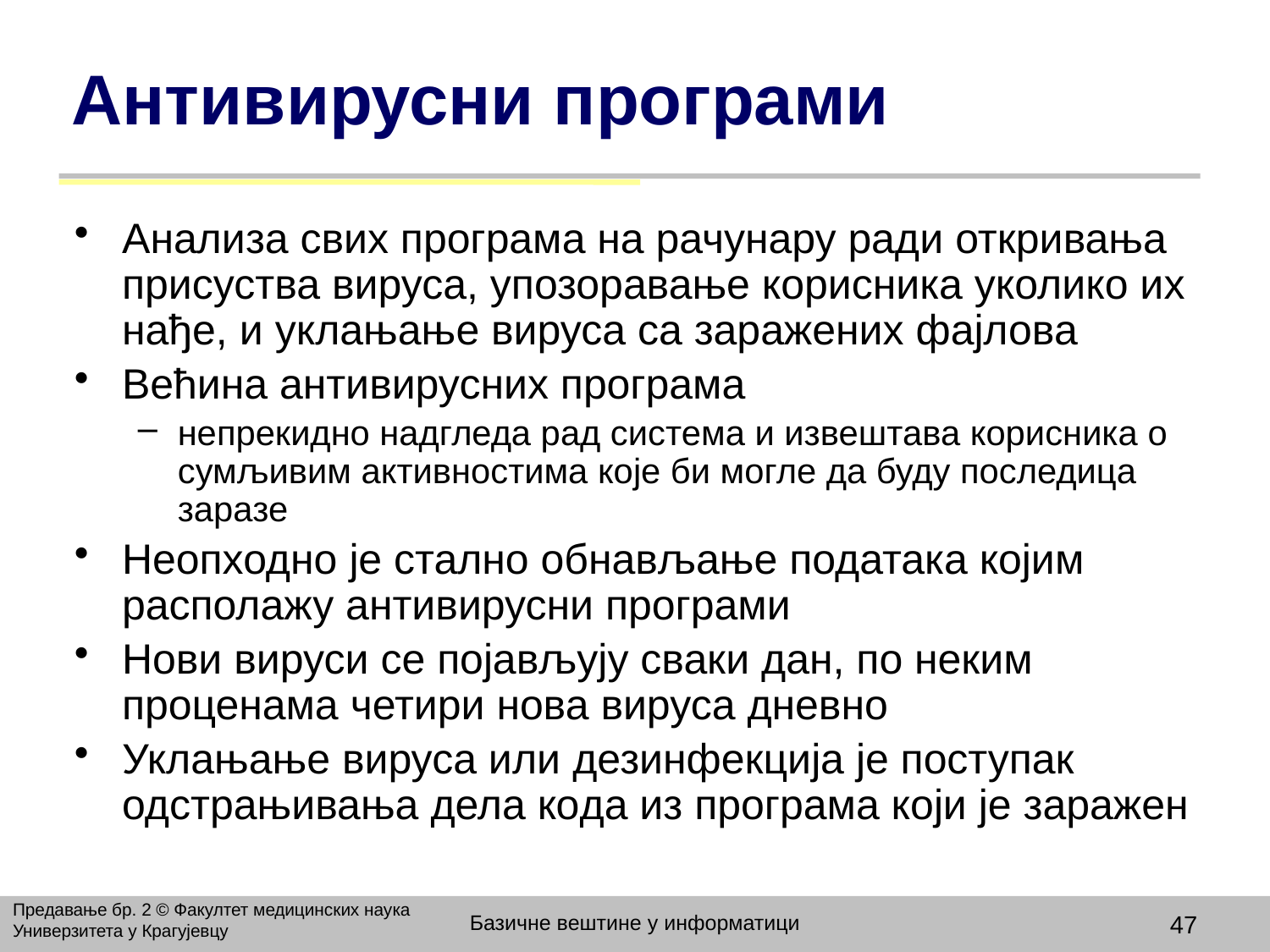

# Антивирусни програми
Анализа свих програма на рачунару ради откривања присуства вируса, упозоравање корисника уколико их нађе, и уклањање вируса са заражених фајлова
Већина антивирусних програма
непрекидно надгледа рад система и извештава корисника о сумљивим активностима које би могле да буду последица заразе
Неопходно је стално обнављање података којим располажу антивирусни програми
Нови вируси се појављују сваки дан, по неким проценама четири нова вируса дневно
Уклањање вируса или дезинфекција је поступак одстрањивања дела кoда из програма који је заражен
Предавање бр. 2 © Факултет медицинских наука Универзитета у Крагујевцу
Базичне вештине у информатици
47